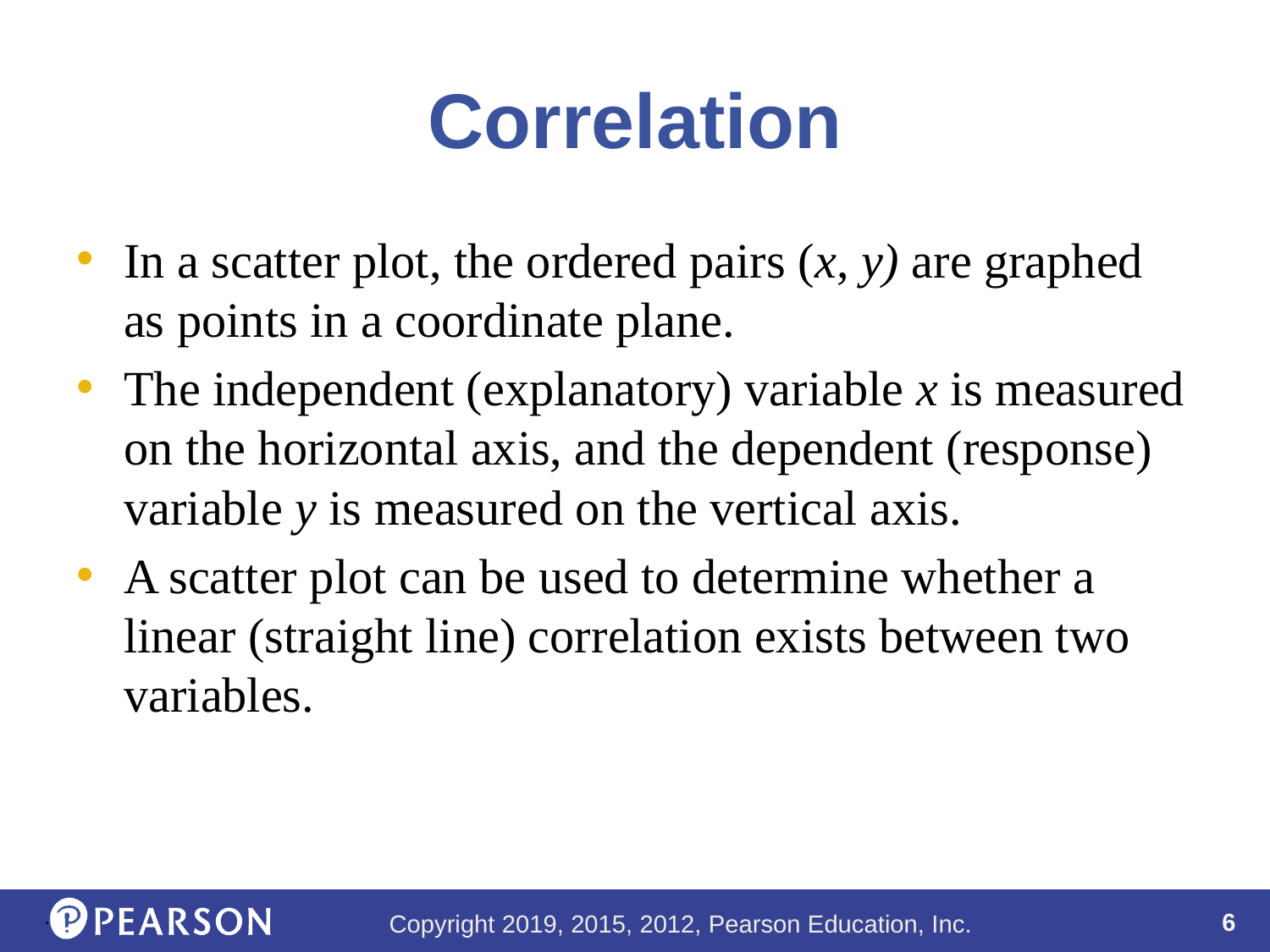

# Correlation
In a scatter plot, the ordered pairs (x, y) are graphed as points in a coordinate plane.
The independent (explanatory) variable x is measured on the horizontal axis, and the dependent (response) variable y is measured on the vertical axis.
A scatter plot can be used to determine whether a linear (straight line) correlation exists between two variables.
.